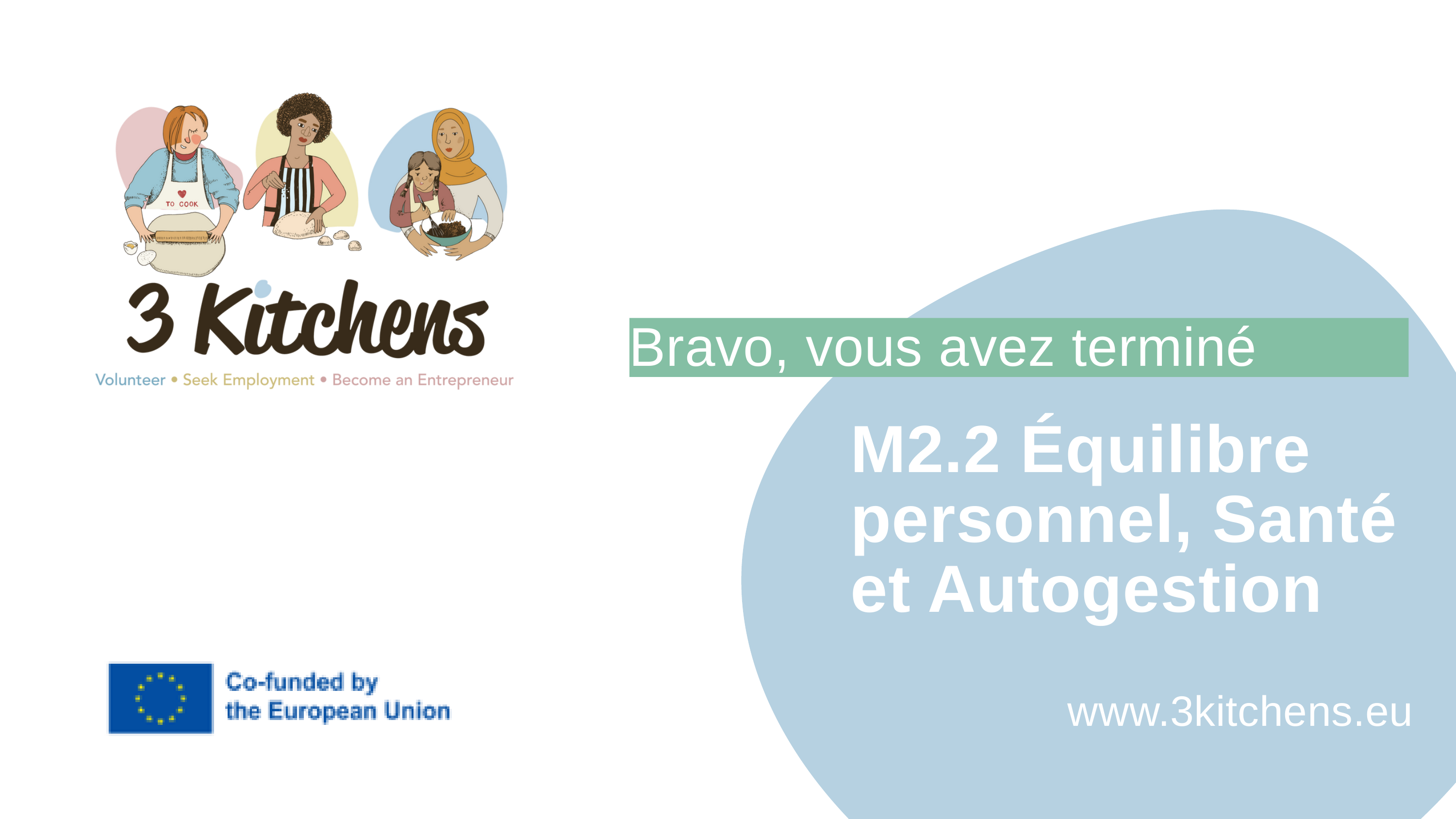

Bravo, vous avez terminé .
M2.2 Équilibre personnel, Santé et Autogestion

www.3kitchens.eu​​